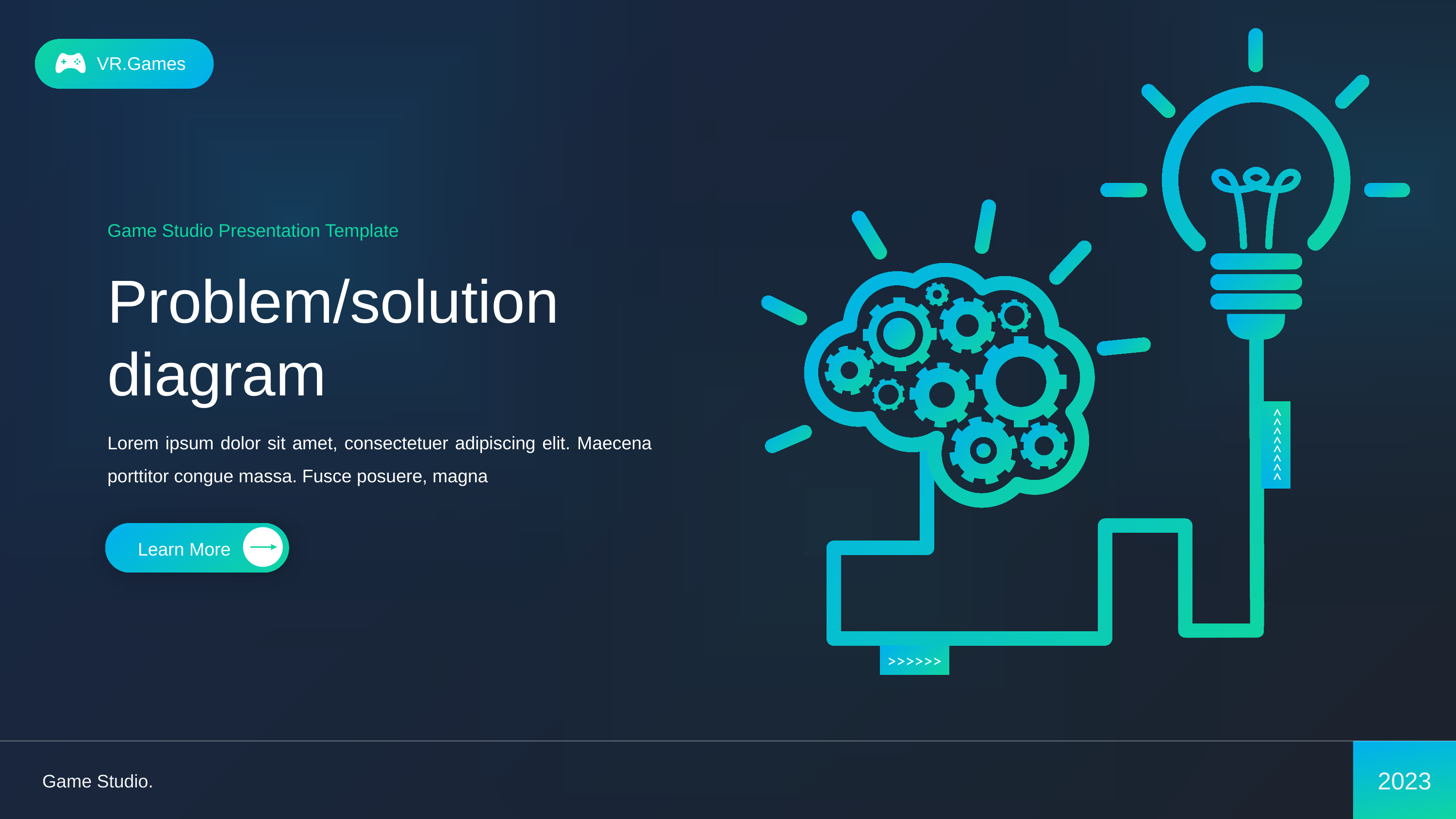

>>>>>>>>

>>>>>>

VR.Games

Game Studio Presentation Template
Problem/solution diagram
Lorem ipsum dolor sit amet, consectetuer adipiscing elit. Maecena porttitor congue massa. Fusce posuere, magna

Learn More
2023
Game Studio.